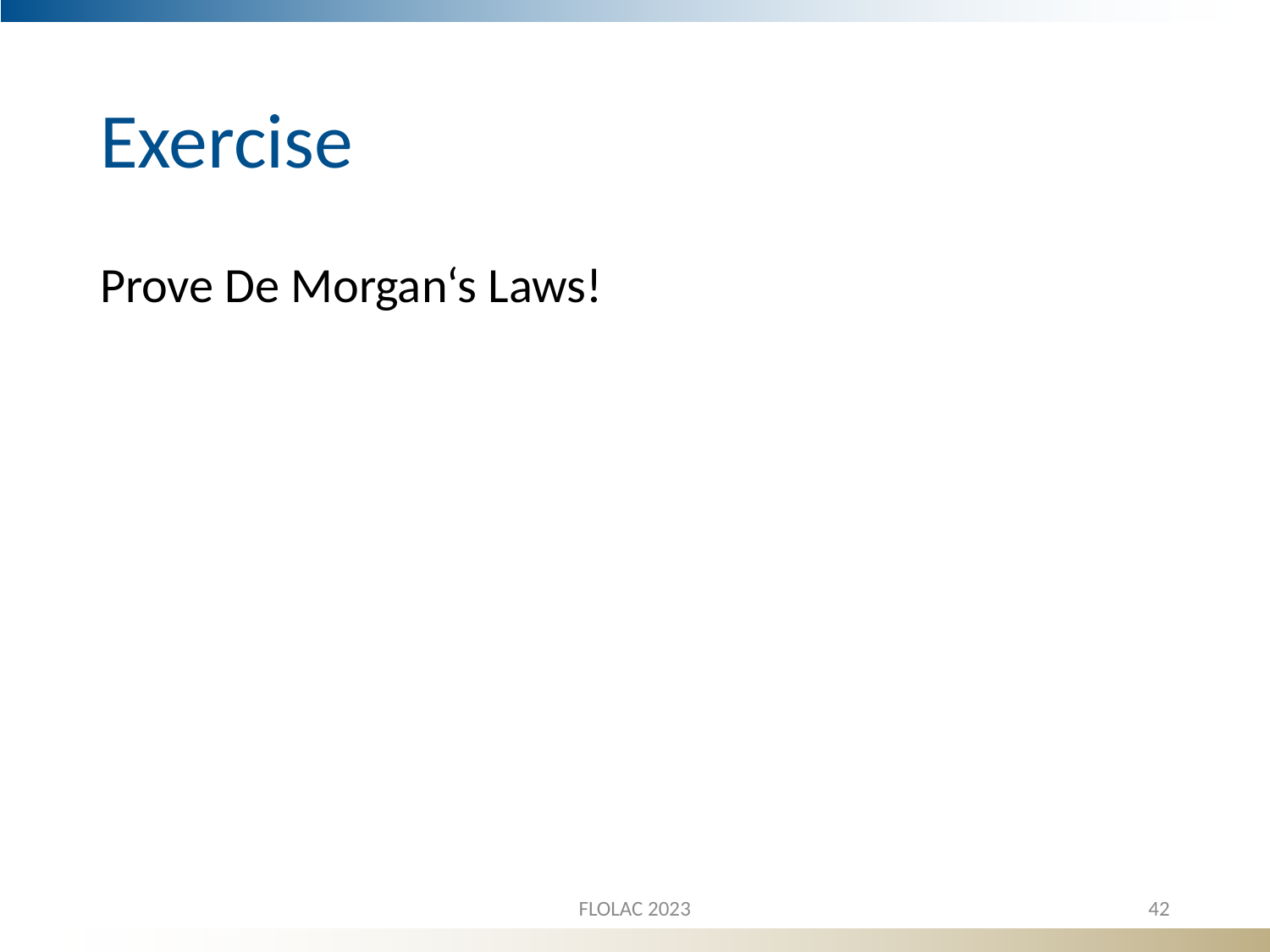

# Exercise
Prove De Morgan‘s Laws!
FLOLAC 2023
42